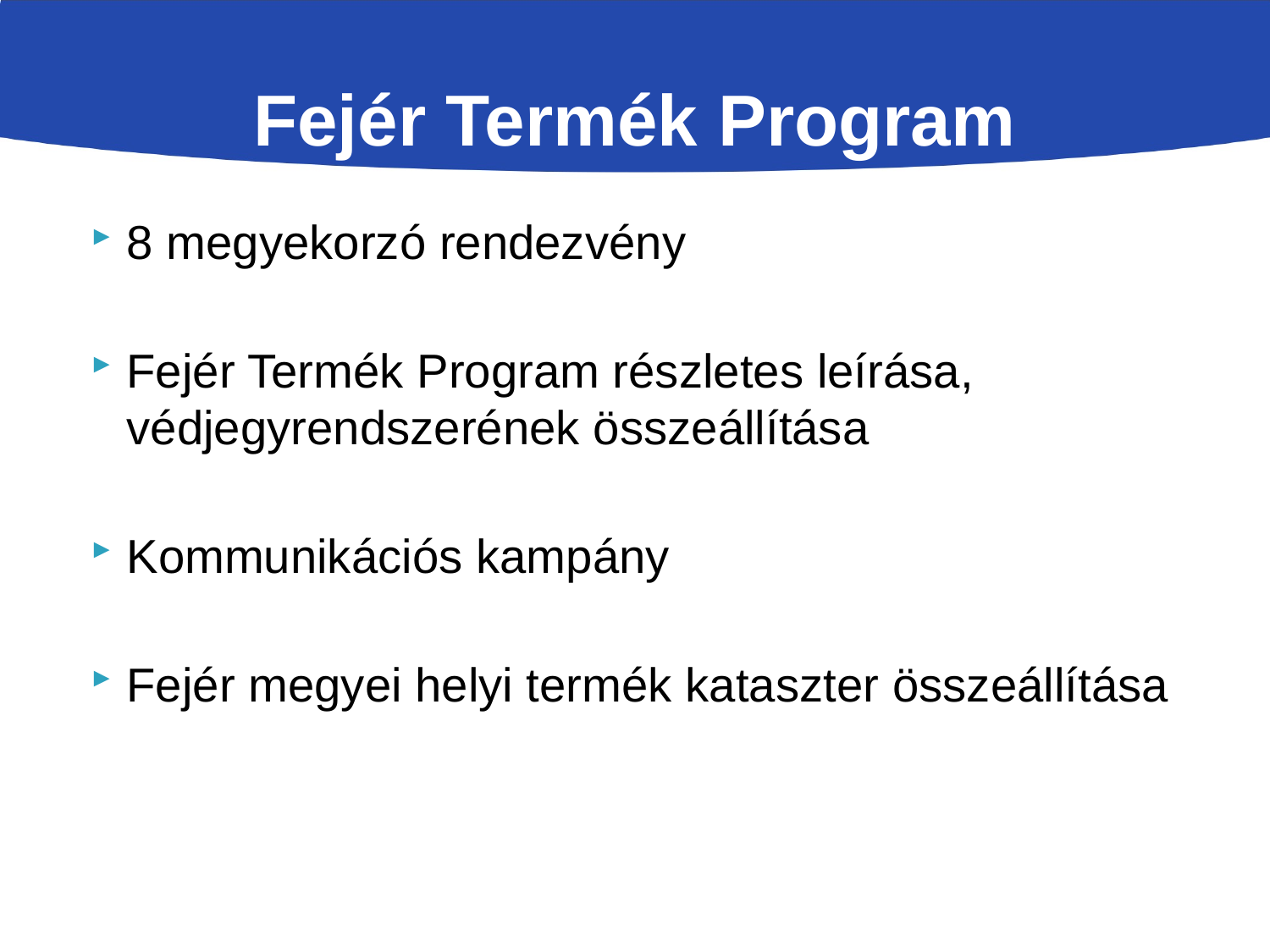

# Fejér Termék Program
8 megyekorzó rendezvény

Fejér Termék Program részletes leírása, védjegyrendszerének összeállítása

Kommunikációs kampány

Fejér megyei helyi termék kataszter összeállítása